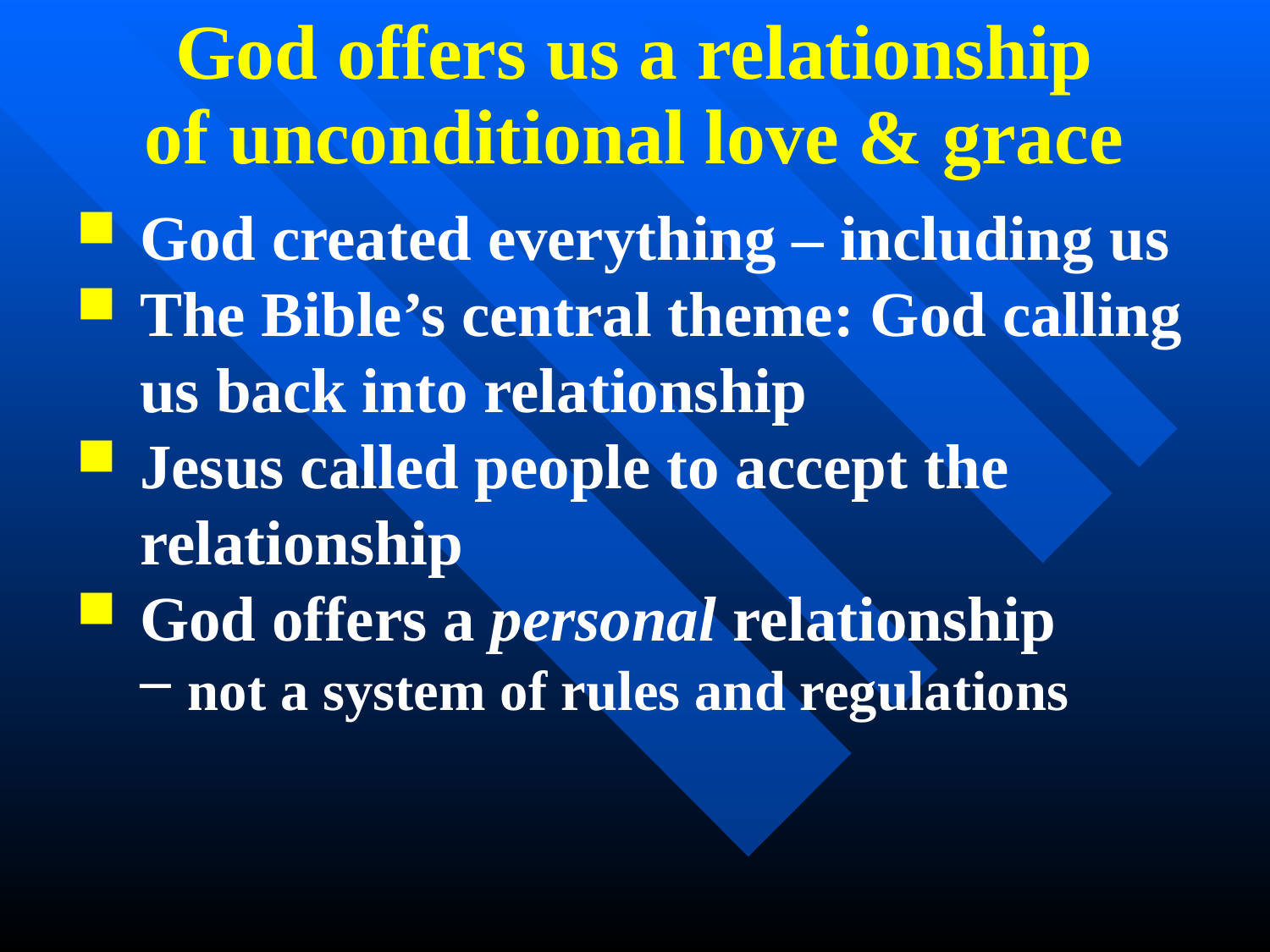

God offers us a relationship
of unconditional love & grace
God created everything – including us
The Bible’s central theme: God calling us back into relationship
Jesus called people to accept the relationship
God offers a personal relationship
not a system of rules and regulations